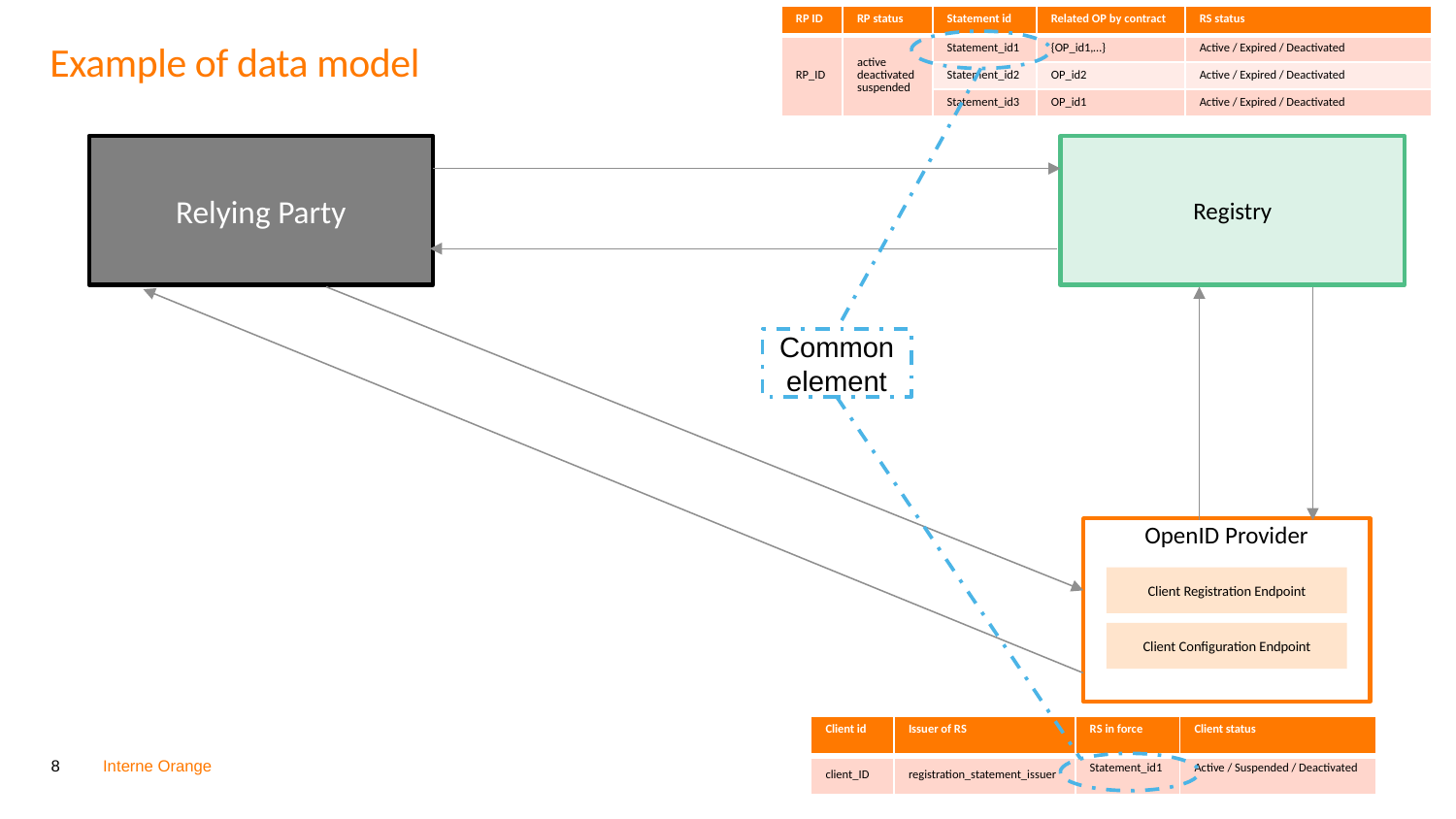

| RP ID | RP status | Statement id | Related OP by contract | RS status |
| --- | --- | --- | --- | --- |
| RP\_ID | active deactivated suspended | Statement\_id1 | {OP\_id1,…} | Active / Expired / Deactivated |
|  |  | Statement\_id2 | OP\_id2 | Active / Expired / Deactivated |
|  |  | Statement\_id3 | OP\_id1 | Active / Expired / Deactivated |

# Example of data model
Relying Party
Registry
Common element
OpenID Provider

Client Registration Endpoint
Client Configuration Endpoint
| Client id | Issuer of RS | RS in force | Client status |
| --- | --- | --- | --- |
| client\_ID | registration\_statement\_issuer | Statement\_id1 | Active / Suspended / Deactivated |